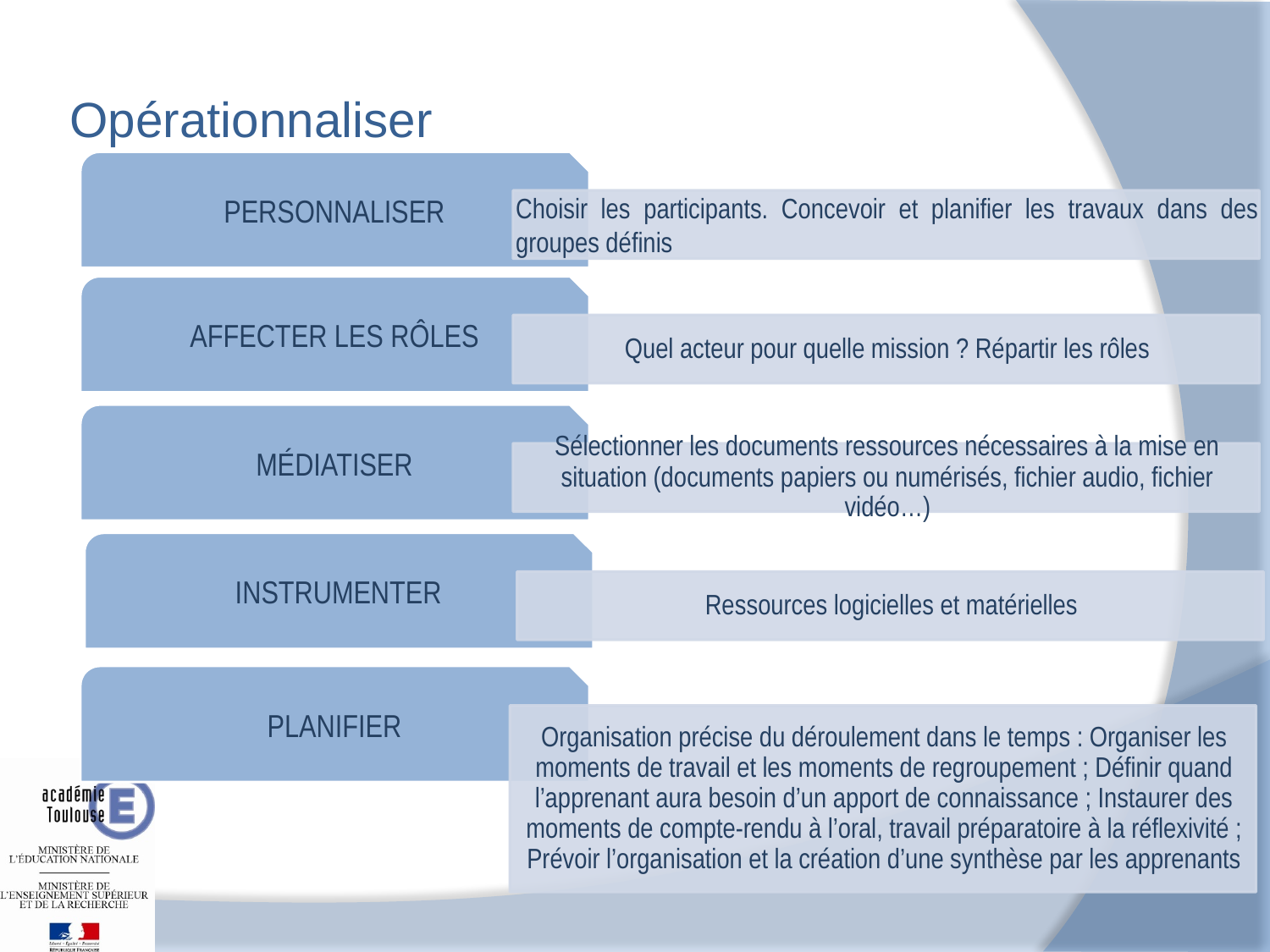

# Opérationnaliser
PERSONNALISER
Choisir les participants. Concevoir et planifier les travaux dans des groupes définis
AFFECTER LES RÔLES
Quel acteur pour quelle mission ? Répartir les rôles
MÉDIATISER
Sélectionner les documents ressources nécessaires à la mise en situation (documents papiers ou numérisés, fichier audio, fichier vidéo…)
INSTRUMENTER
Ressources logicielles et matérielles
PLANIFIER
Organisation précise du déroulement dans le temps : Organiser les moments de travail et les moments de regroupement ; Définir quand l’apprenant aura besoin d’un apport de connaissance ; Instaurer des moments de compte-rendu à l’oral, travail préparatoire à la réflexivité ; Prévoir l’organisation et la création d’une synthèse par les apprenants